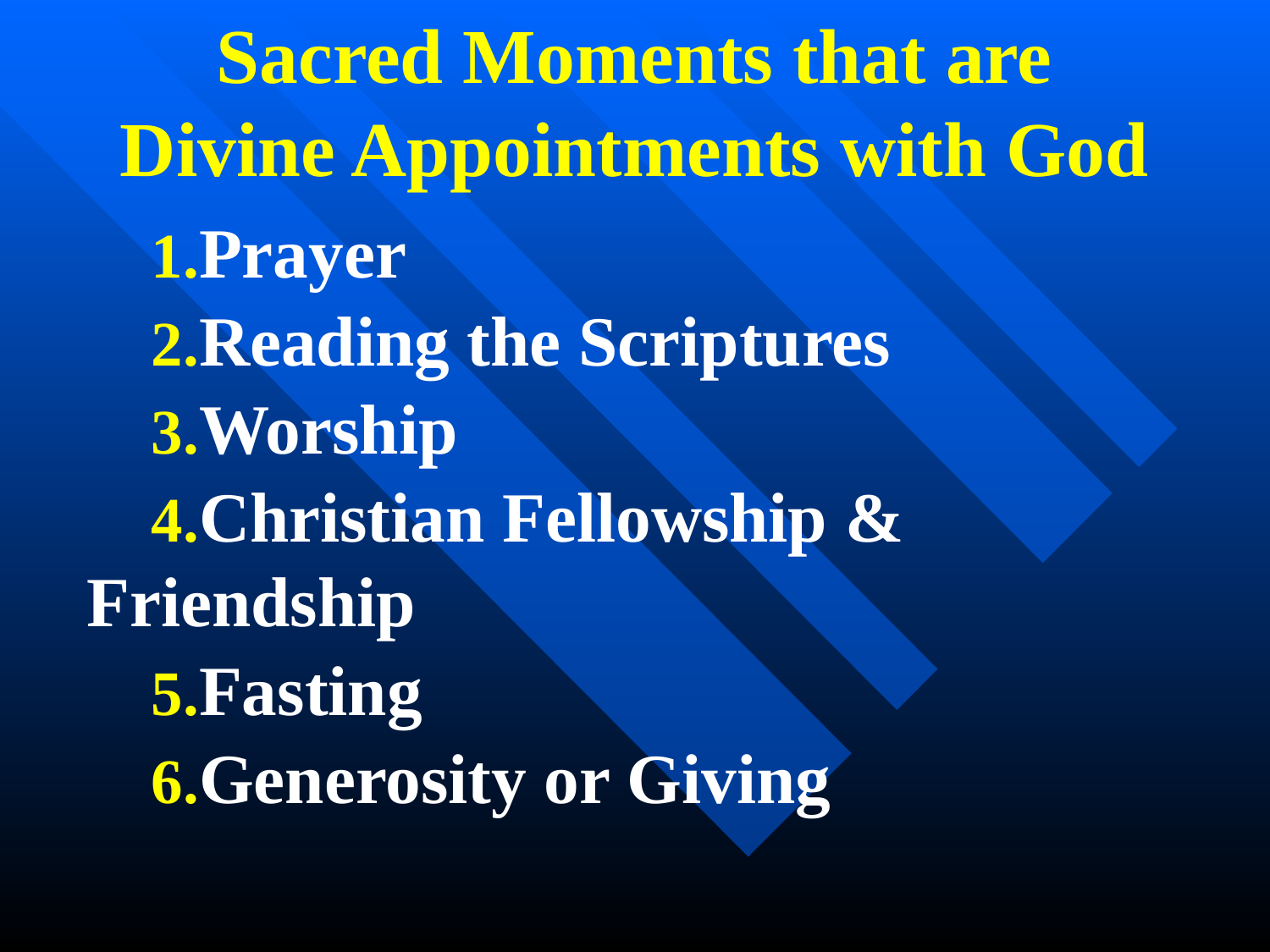

Sacred Moments that are
Divine Appointments with God
Prayer
Reading the Scriptures
Worship
Christian Fellowship & Friendship
Fasting
Generosity or Giving